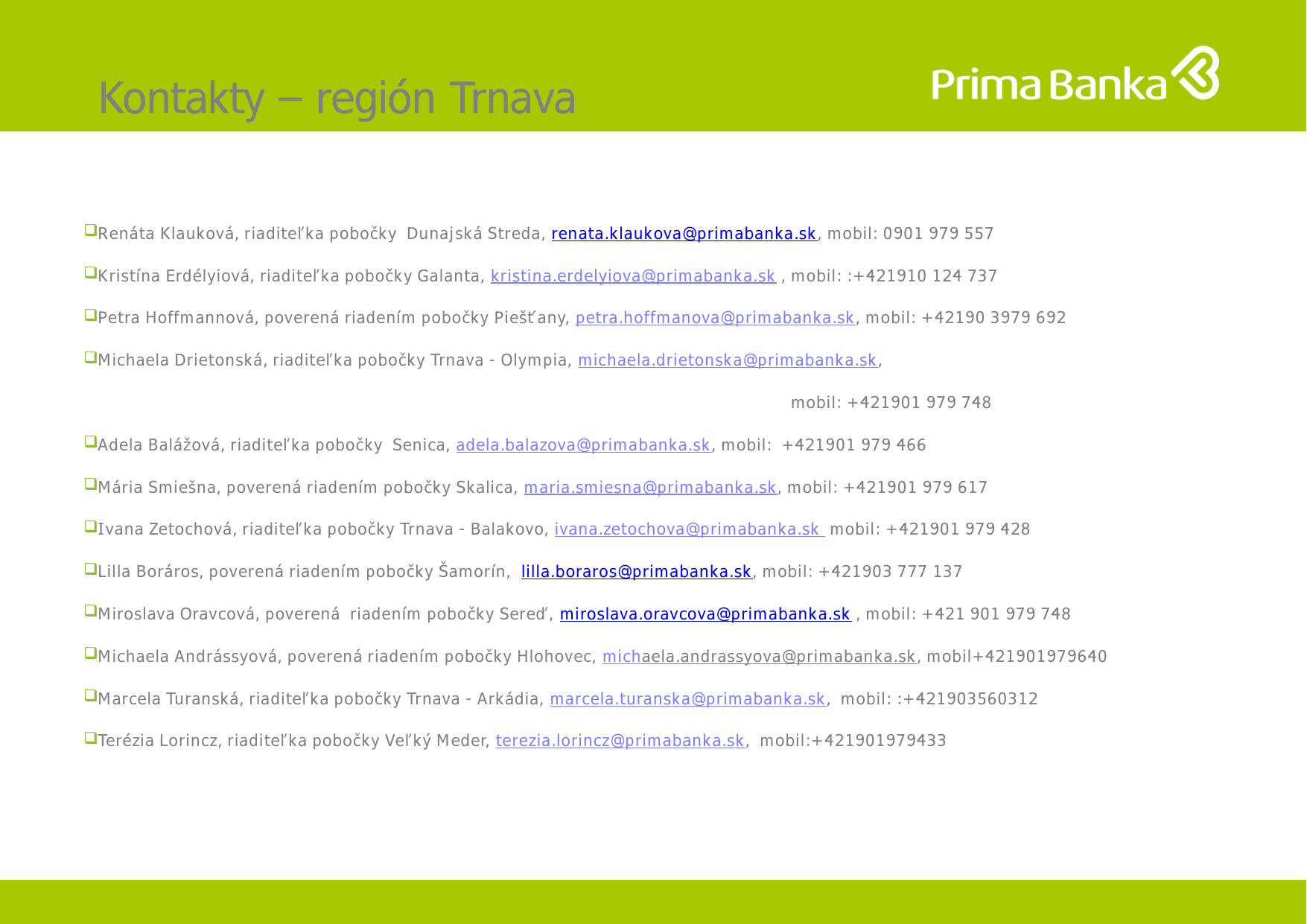

# Kontakty – región Trnava
Renáta Klauková, riaditeľka pobočky  Dunajská Streda, renata.klaukova@primabanka.sk, mobil: 0901 979 557
Kristína Erdélyiová, riaditeľka pobočky Galanta, kristina.erdelyiova@primabanka.sk , mobil: :+421910 124 737
Petra Hoffmannová, poverená riadením pobočky Piešťany, petra.hoffmanova@primabanka.sk, mobil: +42190 3979 692
Michaela Drietonská, riaditeľka pobočky Trnava - Olympia, michaela.drietonska@primabanka.sk,
                                                                                                                                                        mobil: +421901 979 748
Adela Balážová, riaditeľka pobočky  Senica, adela.balazova@primabanka.sk, mobil:  +421901 979 466
Mária Smiešna, poverená riadením pobočky Skalica, maria.smiesna@primabanka.sk, mobil: +421901 979 617
Ivana Zetochová, riaditeľka pobočky Trnava - Balakovo, ivana.zetochova@primabanka.sk  mobil: +421901 979 428
Lilla Boráros, poverená riadením pobočky Šamorín,  lilla.boraros@primabanka.sk, mobil: +421903 777 137
Miroslava Oravcová, poverená  riadením pobočky Sereď,,miroslava.oravcova@primabanka.sk , mobil: +421 901 979 748
Michaela Andrássyová, poverená riadením pobočky Hlohovec, michaela.andrassyova@primabanka.sk, mobil+421901979640
Marcela Turanská, riaditeľka pobočky Trnava - Arkádia, marcela.turanska@primabanka.sk,  mobil: :+421903560312
Terézia Lorincz, riaditeľka pobočky Veľký Meder, terezia.lorincz@primabanka.sk,  mobil:+421901979433